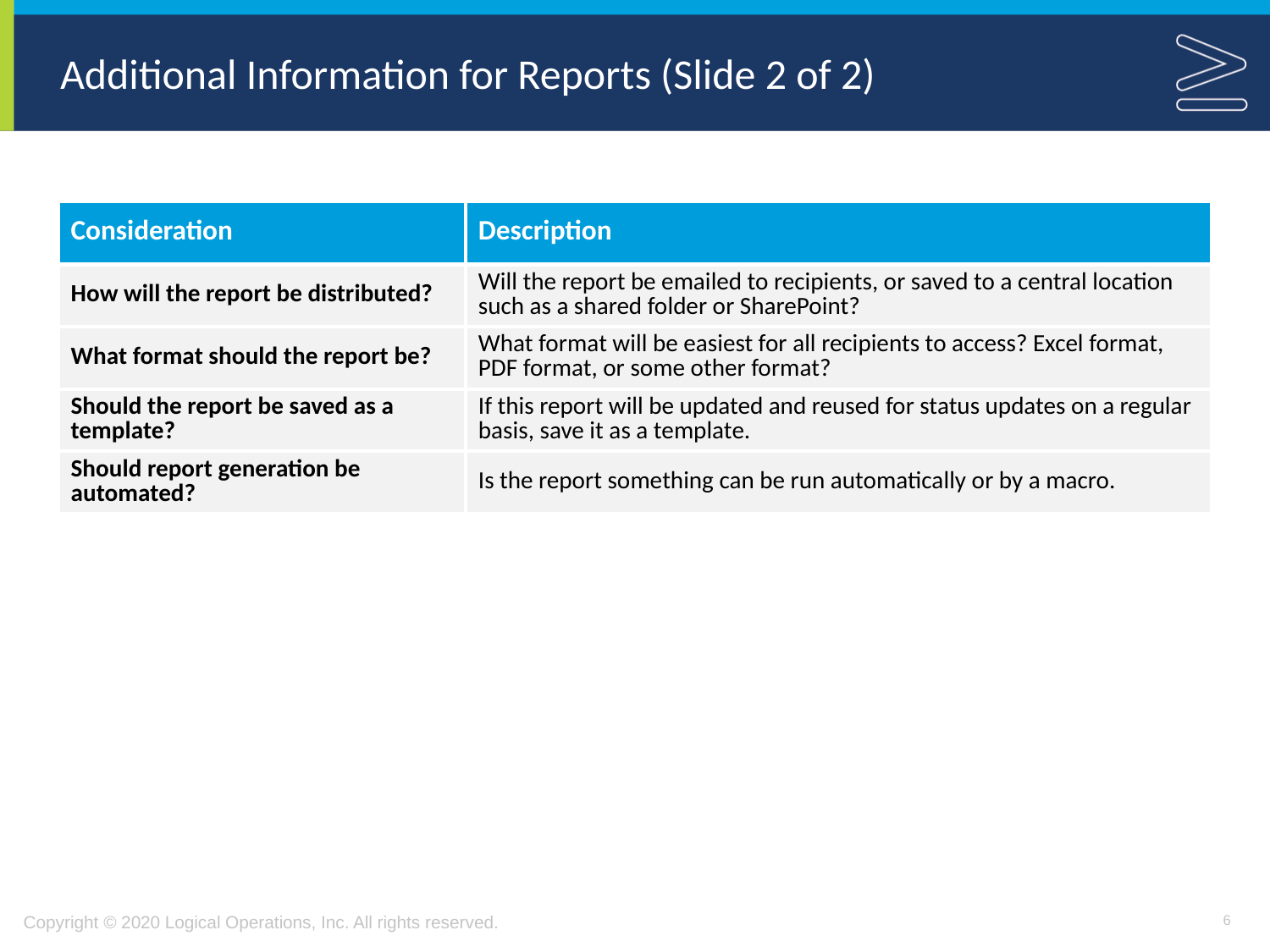

# Additional Information for Reports (Slide 2 of 2)
| Consideration | Description |
| --- | --- |
| How will the report be distributed? | Will the report be emailed to recipients, or saved to a central location such as a shared folder or SharePoint? |
| What format should the report be? | What format will be easiest for all recipients to access? Excel format, PDF format, or some other format? |
| Should the report be saved as a template? | If this report will be updated and reused for status updates on a regular basis, save it as a template. |
| Should report generation be automated? | Is the report something can be run automatically or by a macro. |
6